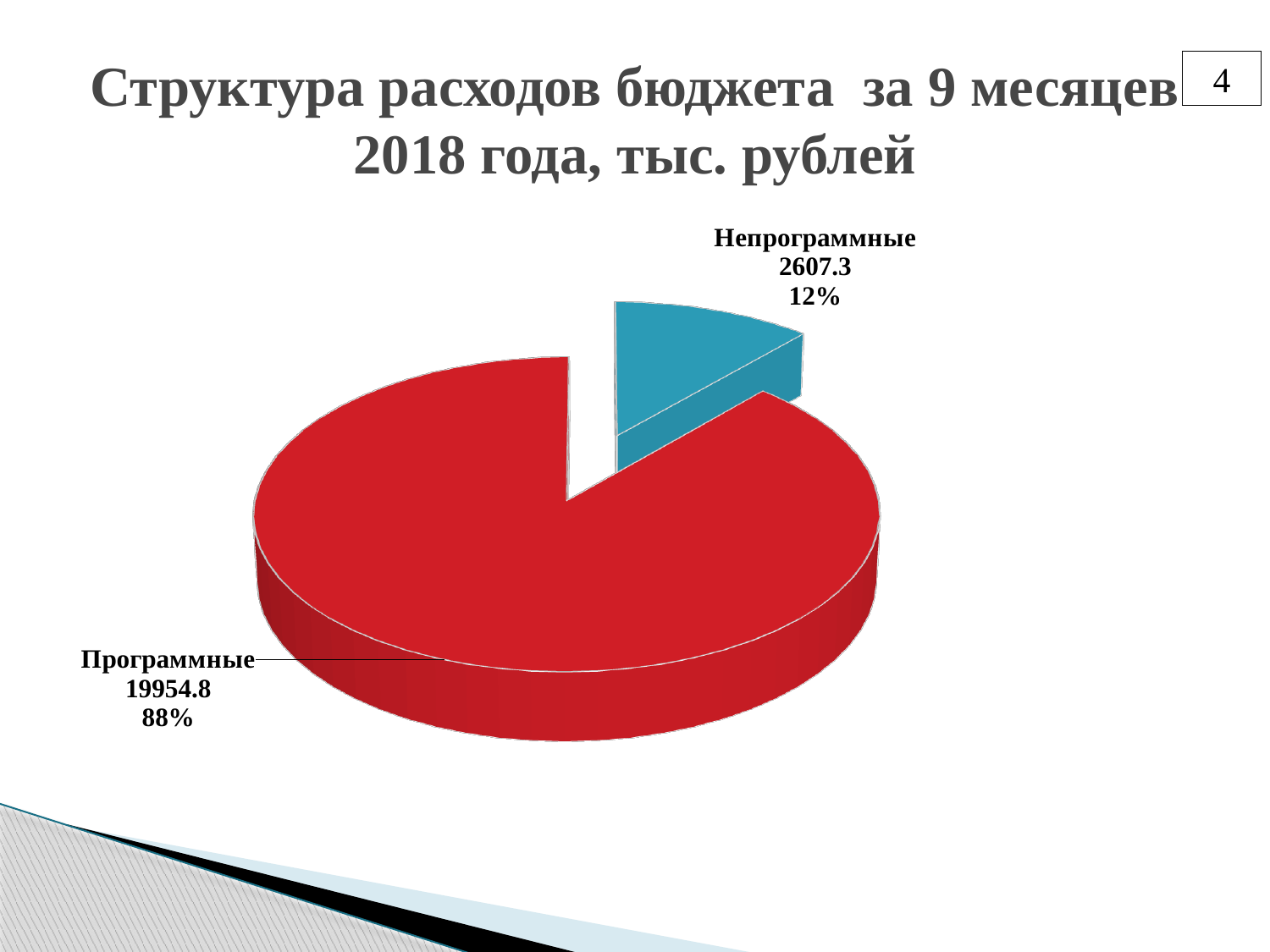

# Структура расходов бюджета  за 9 месяцев 2018 года, тыс. рублей
4

[unsupported chart]